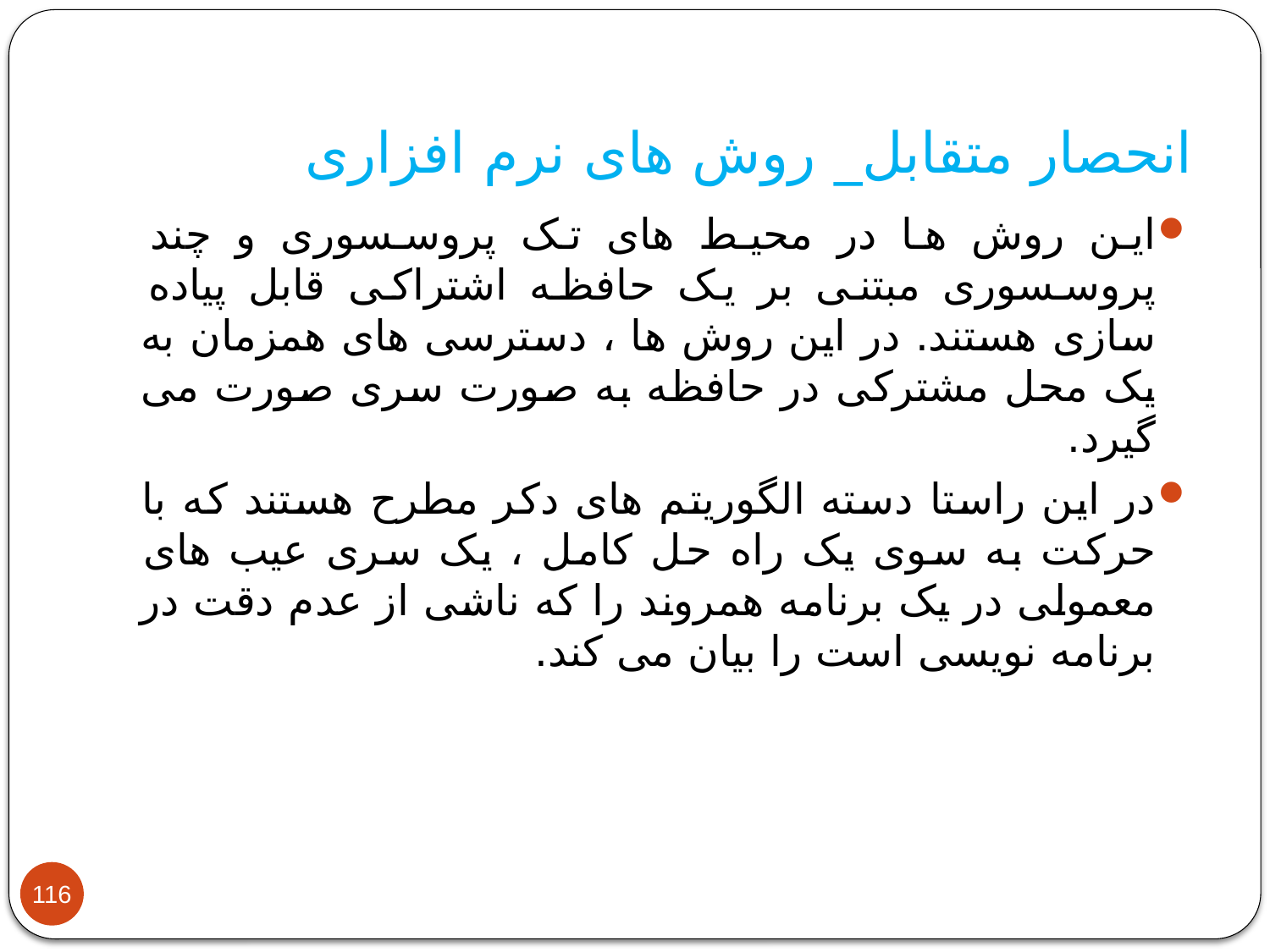

# انحصار متقابل_ روش های نرم افزاری
این روش ها در محیط های تک پروسسوری و چند پروسسوری مبتنی بر یک حافظه اشتراکی قابل پیاده سازی هستند. در این روش ها ، دسترسی های همزمان به یک محل مشترکی در حافظه به صورت سری صورت می گیرد.
در این راستا دسته الگوریتم های دکر مطرح هستند که با حرکت به سوی یک راه حل کامل ، یک سری عیب های معمولی در یک برنامه همروند را که ناشی از عدم دقت در برنامه نویسی است را بیان می کند.
116